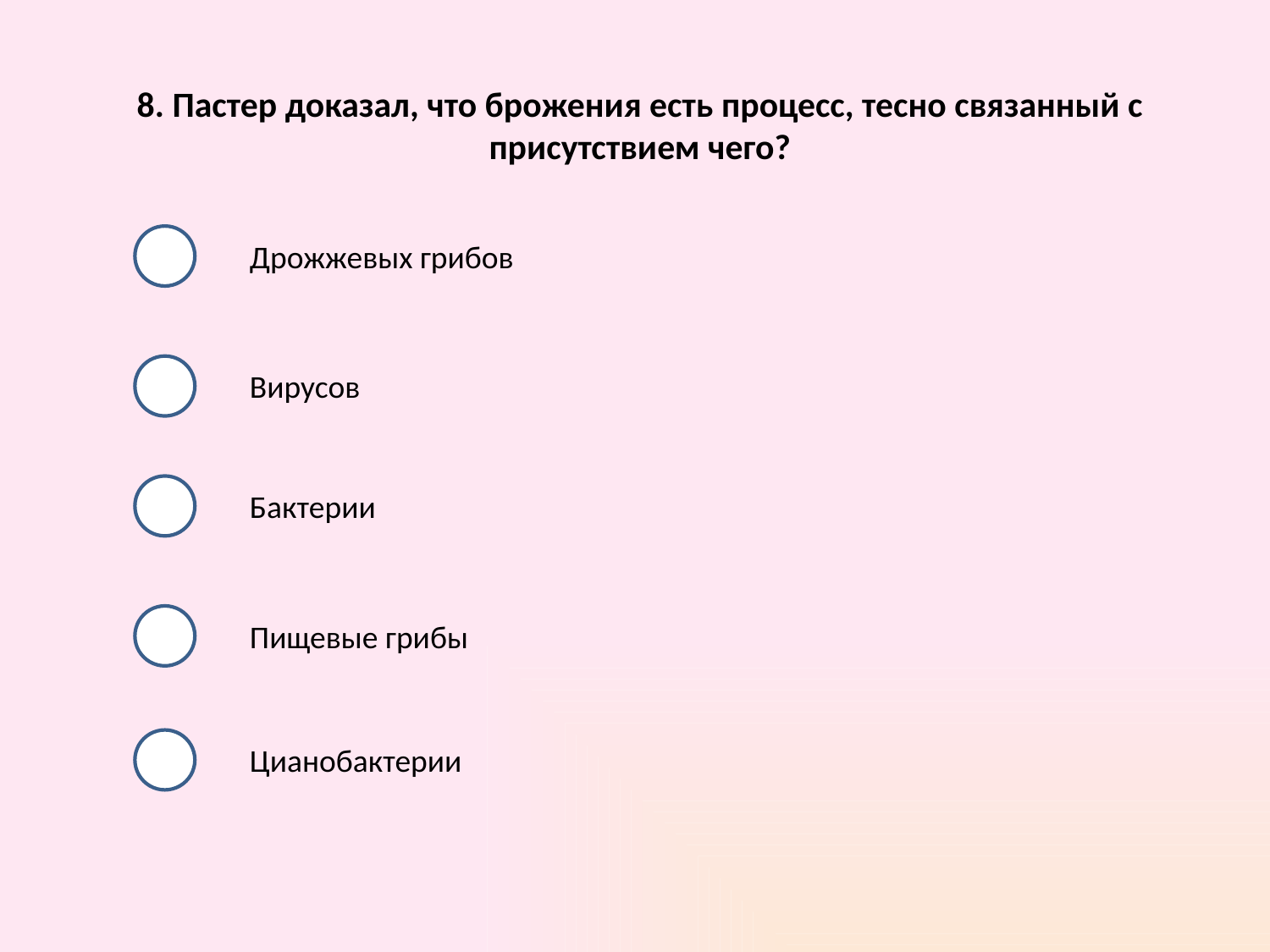

8. Пастер доказал, что брожения есть процесс, тесно связанный с присутствием чего?

Дрожжевых грибов

Вирусов

Бактерии

Пищевые грибы

Цианобактерии